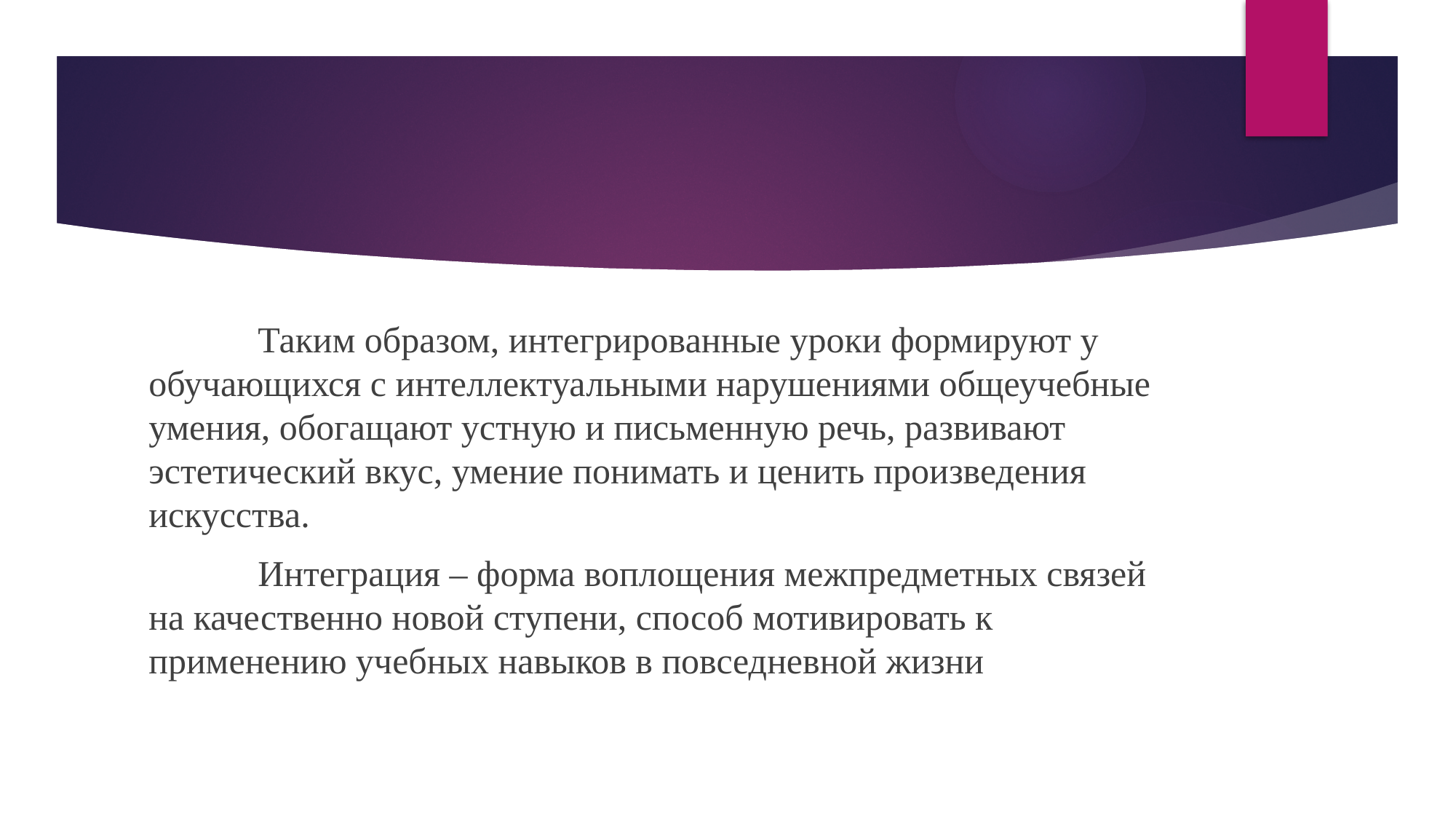

#
	Таким образом, интегрированные уроки формируют у обучающихся с интеллектуальными нарушениями общеучебные умения, обогащают устную и письменную речь, развивают эстетический вкус, умение понимать и ценить произведения искусства.
	Интеграция – форма воплощения межпредметных связей на качественно новой ступени, способ мотивировать к применению учебных навыков в повседневной жизни